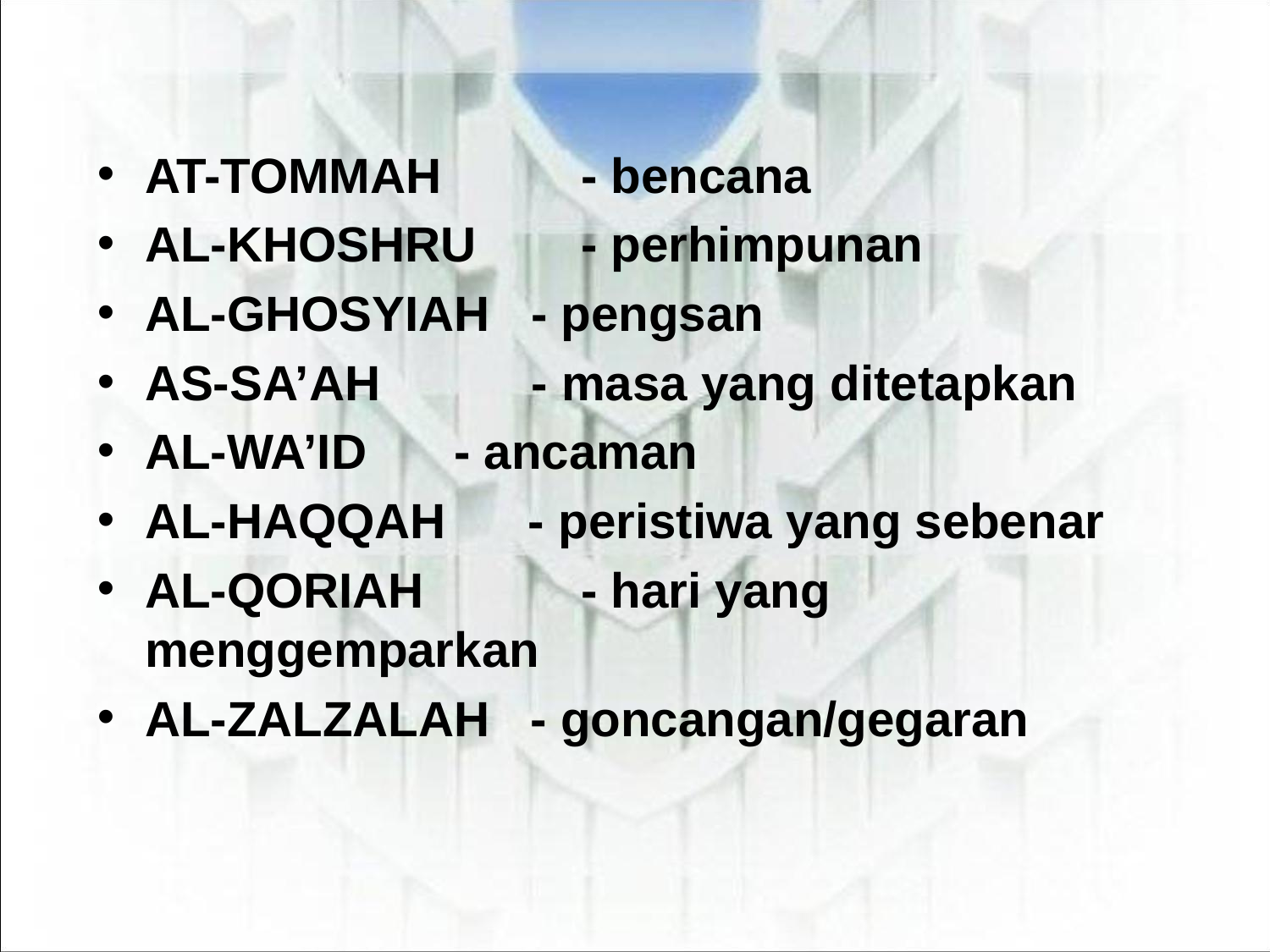

AT-TOMMAH	    - bencana
AL-KHOSHRU	    - perhimpunan
AL-GHOSYIAH   - pengsan
AS-SA’AH           - masa yang ditetapkan
AL-WA’ID	    - ancaman
AL-HAQQAH      - peristiwa yang sebenar
AL-QORIAH	    - hari yang menggemparkan
AL-ZALZALAH   - goncangan/gegaran